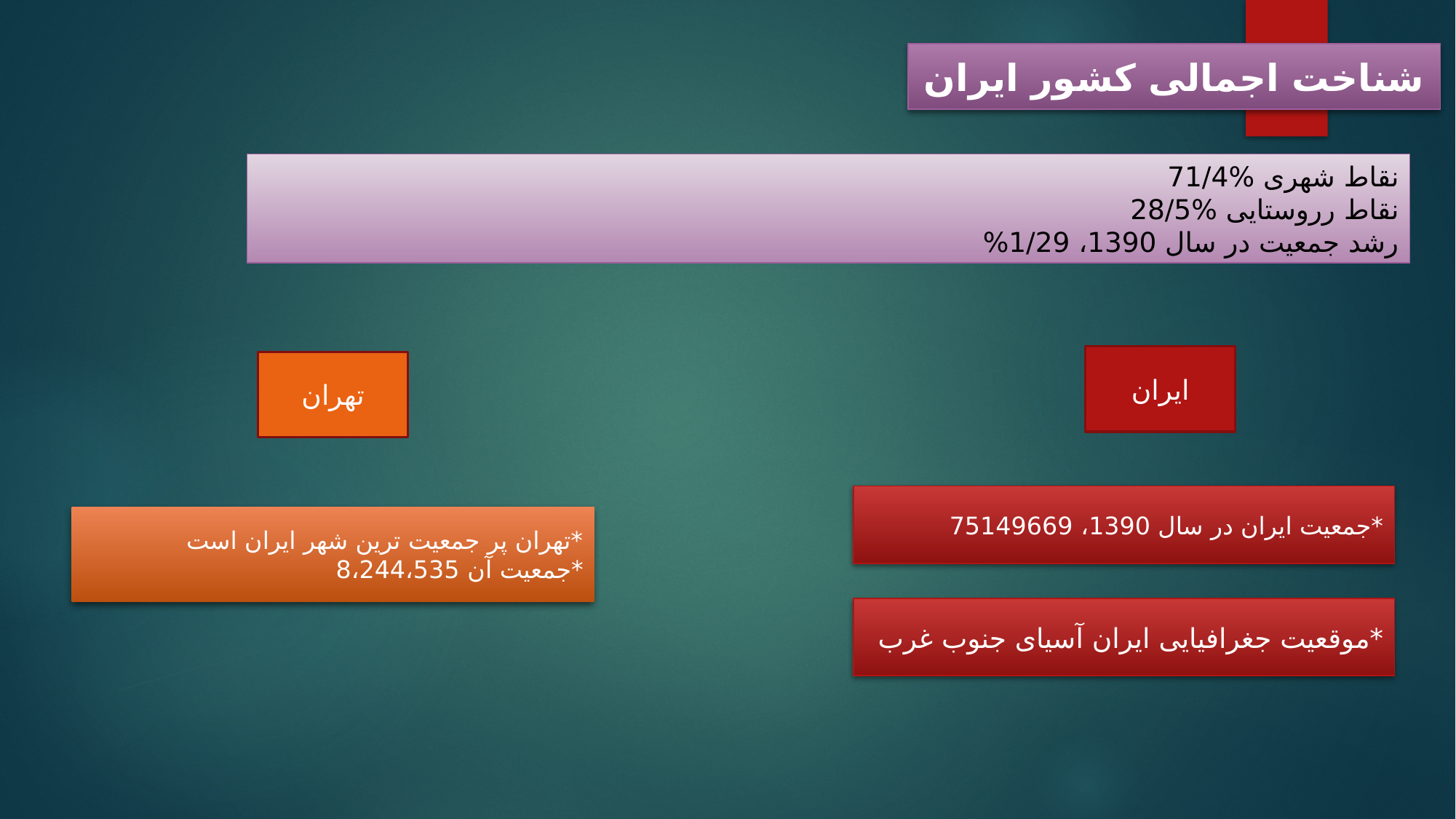

شناخت اجمالی کشور ایران
نقاط شهری %71/4
نقاط رروستایی %28/5
رشد جمعیت در سال 1390، 1/29%
ایران
تهران
*جمعیت ایران در سال 1390، 75149669
*تهران پر جمعیت ترین شهر ایران است
*جمعیت آن 8،244،535
*موقعیت جغرافیایی ایران آسیای جنوب غرب